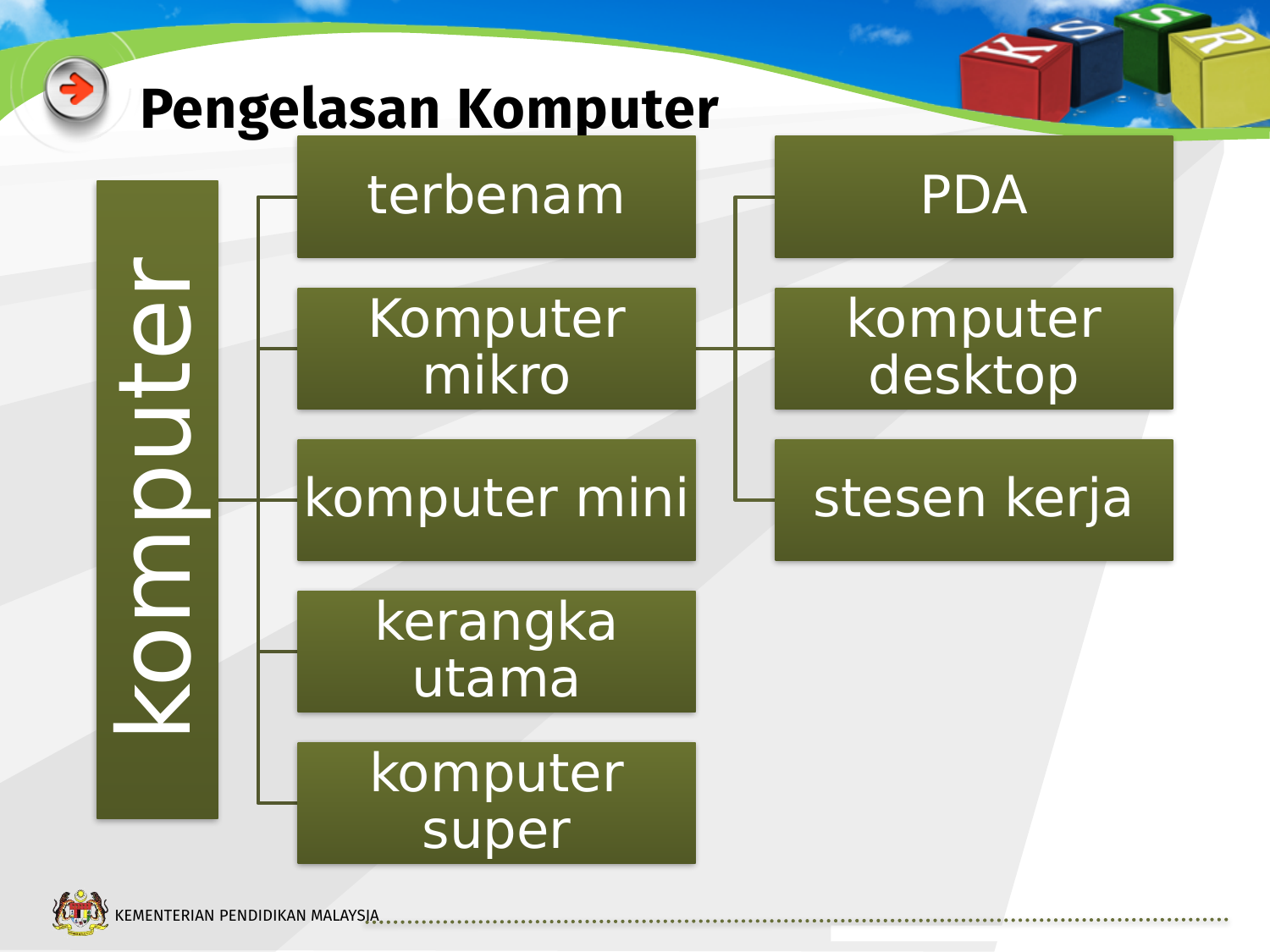

# Pengelasan Komputer

komputer
terbenam
Komputer mikro
PDA
komputer desktop
stesen kerja
komputer mini
kerangka utama
komputer super